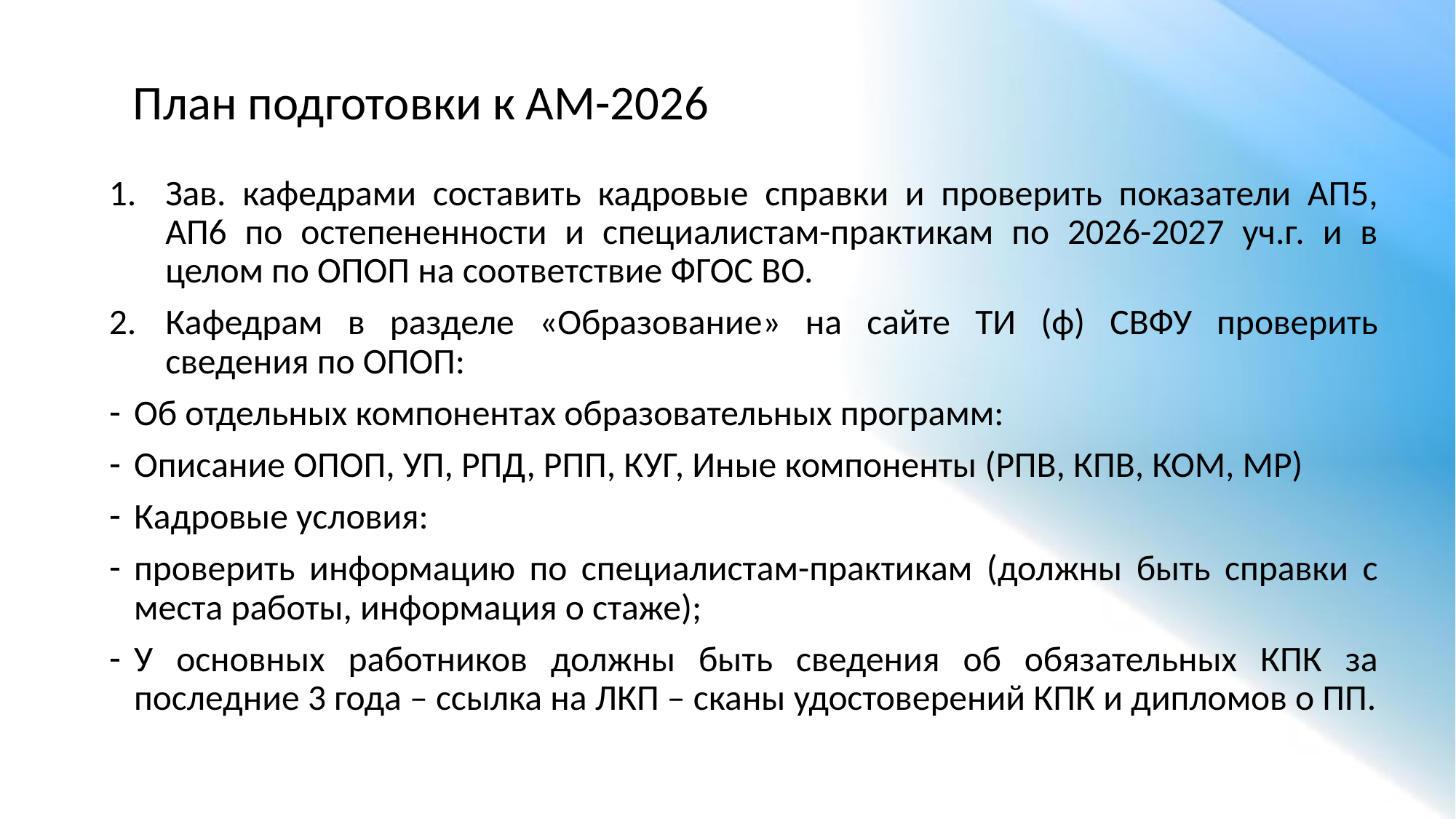

# План подготовки к АМ-2026
Зав. кафедрами составить кадровые справки и проверить показатели АП5, АП6 по остепененности и специалистам-практикам по 2026-2027 уч.г. и в целом по ОПОП на соответствие ФГОС ВО.
Кафедрам в разделе «Образование» на сайте ТИ (ф) СВФУ проверить сведения по ОПОП:
Об отдельных компонентах образовательных программ:
Описание ОПОП, УП, РПД, РПП, КУГ, Иные компоненты (РПВ, КПВ, КОМ, МР)
Кадровые условия:
проверить информацию по специалистам-практикам (должны быть справки с места работы, информация о стаже);
У основных работников должны быть сведения об обязательных КПК за последние 3 года – ссылка на ЛКП – сканы удостоверений КПК и дипломов о ПП.